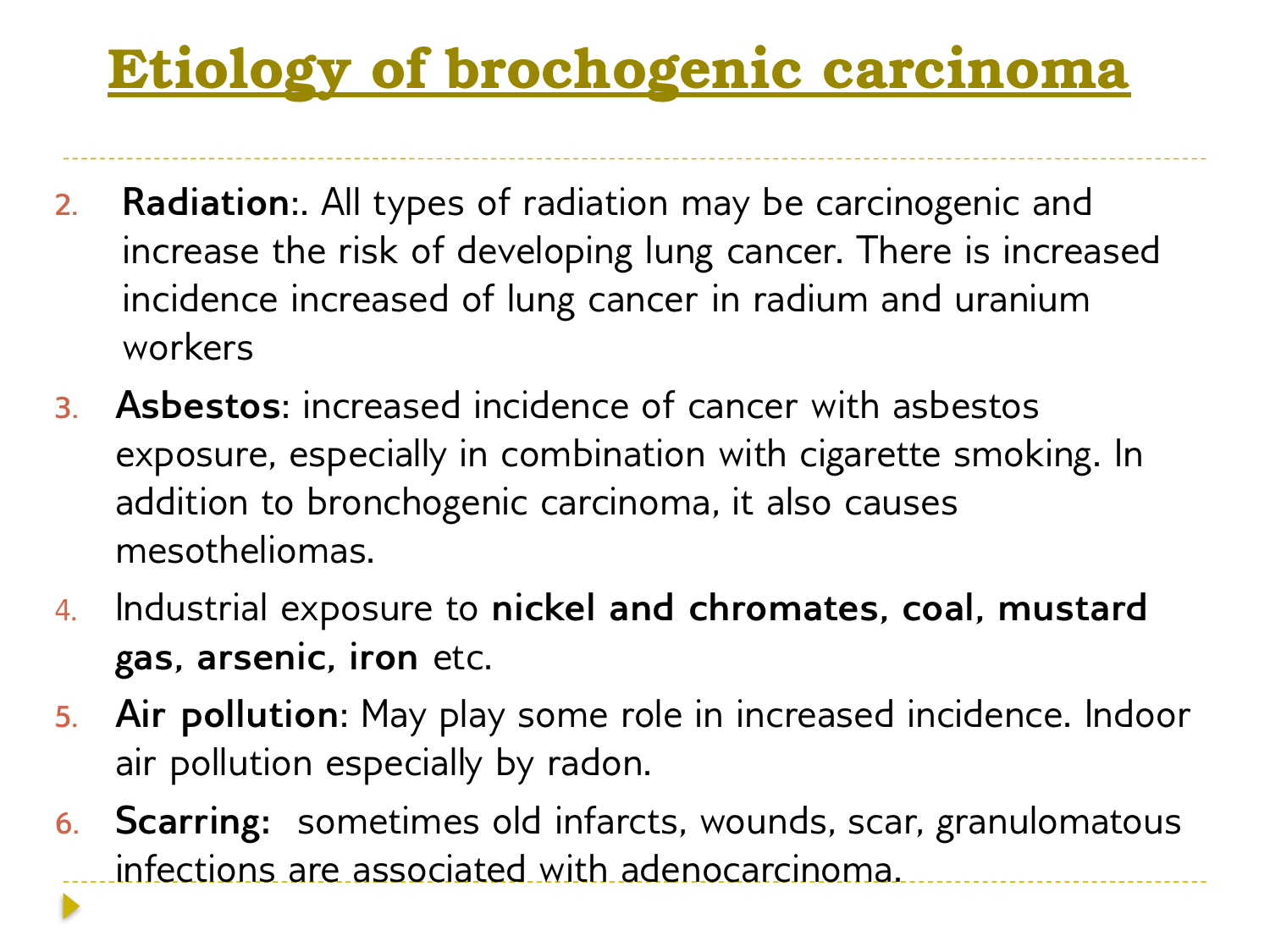

# Etiology of brochogenic carcinoma
Radiation:. All types of radiation may be carcinogenic and increase the risk of developing lung cancer. There is increased incidence increased of lung cancer in radium and uranium workers
Asbestos: increased incidence of cancer with asbestos exposure, especially in combination with cigarette smoking. In addition to bronchogenic carcinoma, it also causes mesotheliomas.
Industrial exposure to nickel and chromates, coal, mustard gas, arsenic, iron etc.
Air pollution: May play some role in increased incidence. Indoor air pollution especially by radon.
Scarring:  sometimes old infarcts, wounds, scar, granulomatous infections are associated with adenocarcinoma.